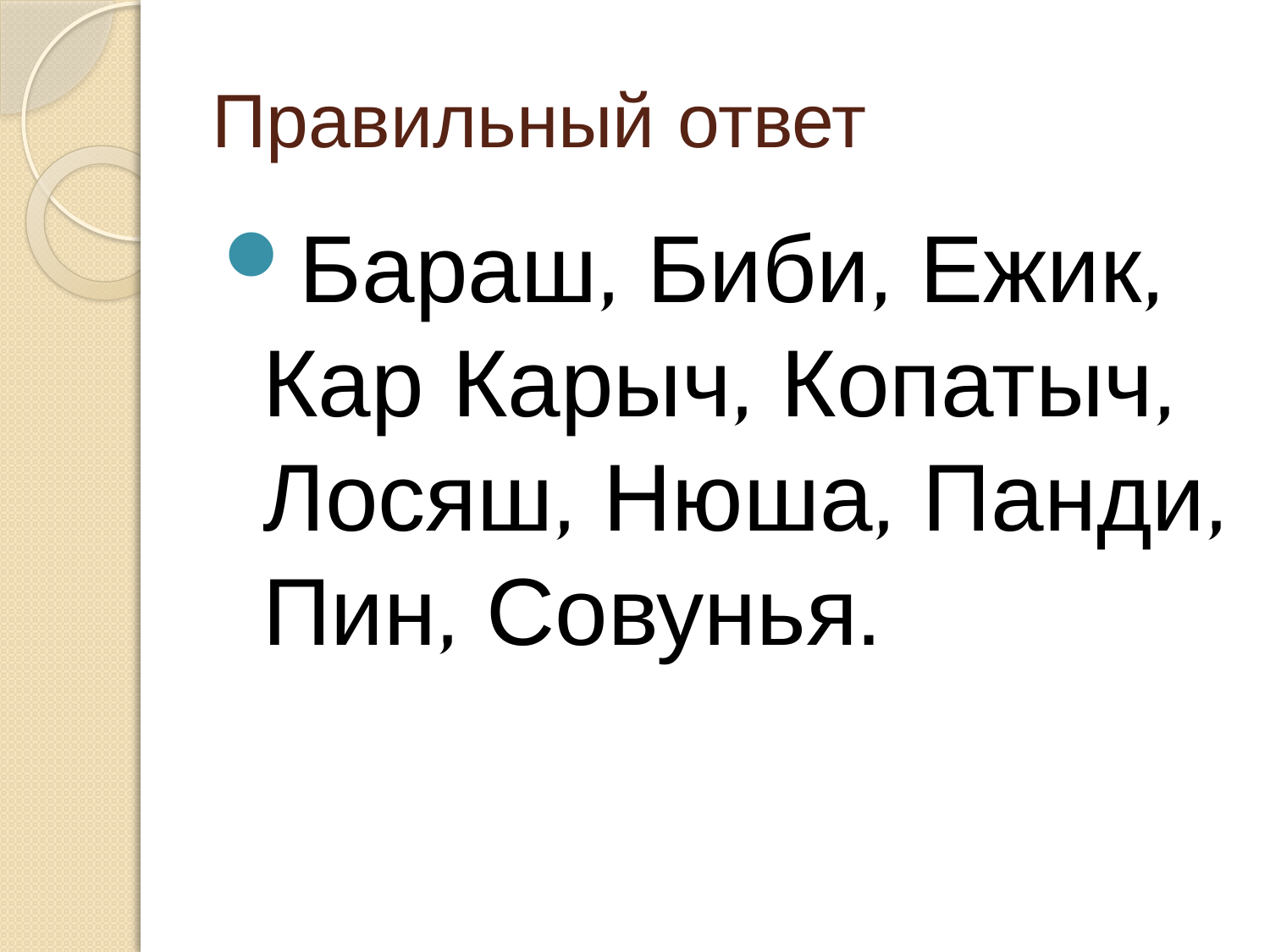

# Правильный ответ
Бараш, Биби, Ежик, Кар Карыч, Копатыч, Лосяш, Нюша, Панди, Пин, Совунья.